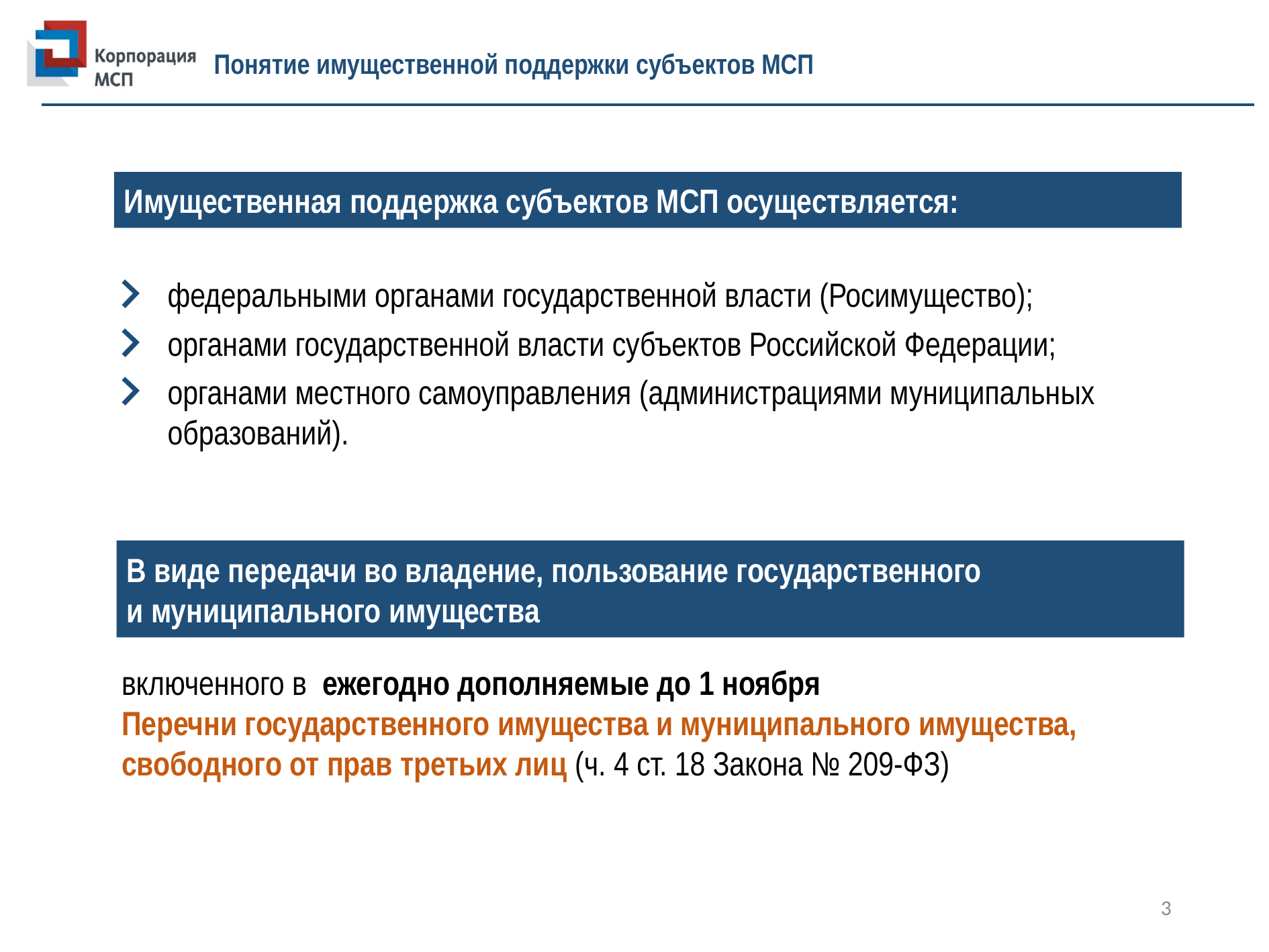

Понятие имущественной поддержки субъектов МСП
Имущественная поддержка субъектов МСП осуществляется:
федеральными органами государственной власти (Росимущество);
органами государственной власти субъектов Российской Федерации;
органами местного самоуправления (администрациями муниципальных образований).
В виде передачи во владение, пользование государственного
и муниципального имущества
включенного в  ежегодно дополняемые до 1 ноября
Перечни государственного имущества и муниципального имущества, свободного от прав третьих лиц (ч. 4 ст. 18 Закона № 209-ФЗ)
3